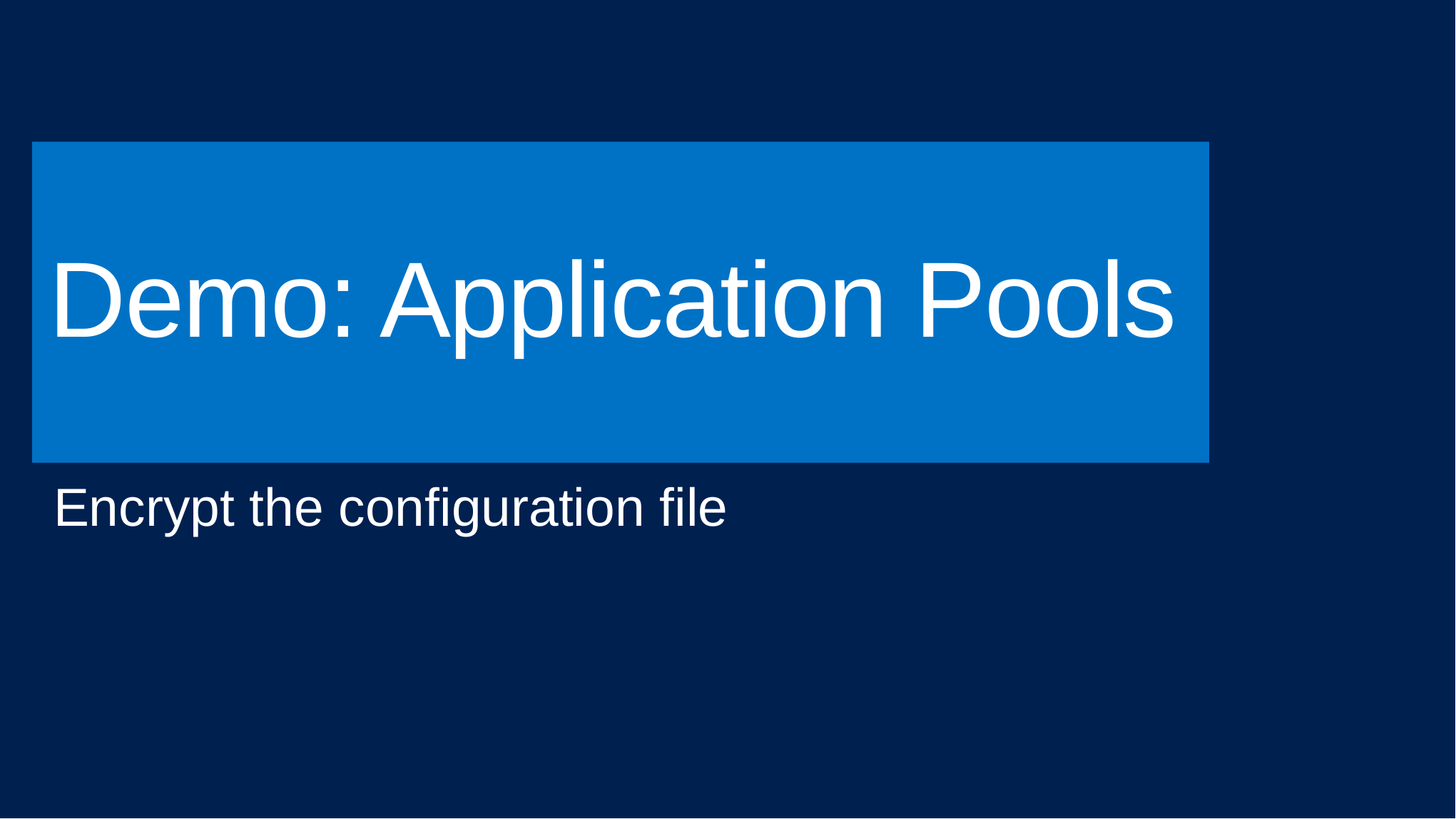

# Demo: Application Pools
Encrypt the configuration file